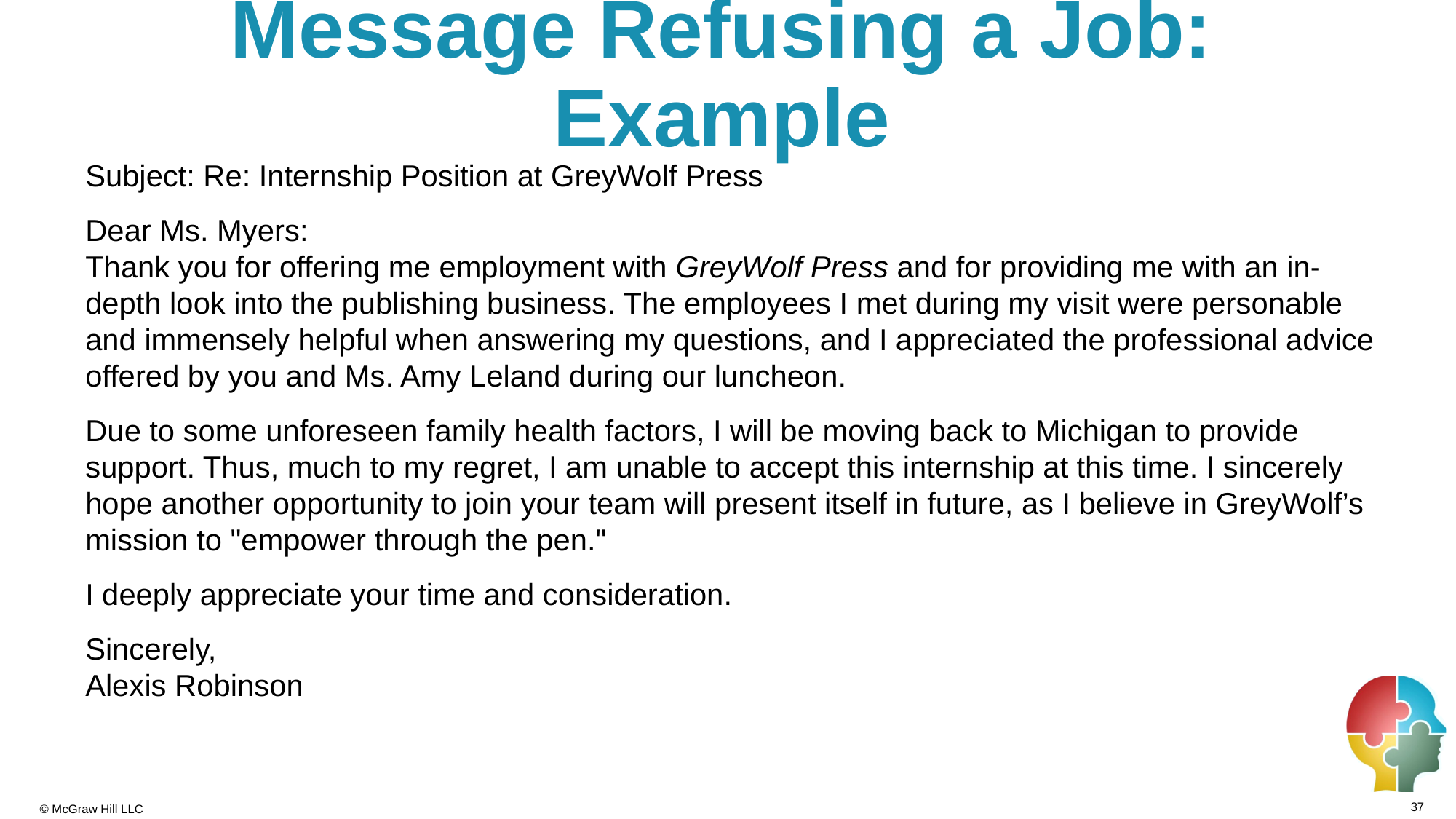

# Message Refusing a Job: Example
Subject: Re: Internship Position at GreyWolf Press
Dear Ms. Myers:
Thank you for offering me employment with GreyWolf Press and for providing me with an in-depth look into the publishing business. The employees I met during my visit were personable and immensely helpful when answering my questions, and I appreciated the professional advice offered by you and Ms. Amy Leland during our luncheon.
Due to some unforeseen family health factors, I will be moving back to Michigan to provide support. Thus, much to my regret, I am unable to accept this internship at this time. I sincerely hope another opportunity to join your team will present itself in future, as I believe in GreyWolf’s mission to "empower through the pen."
I deeply appreciate your time and consideration.
Sincerely,
Alexis Robinson
37